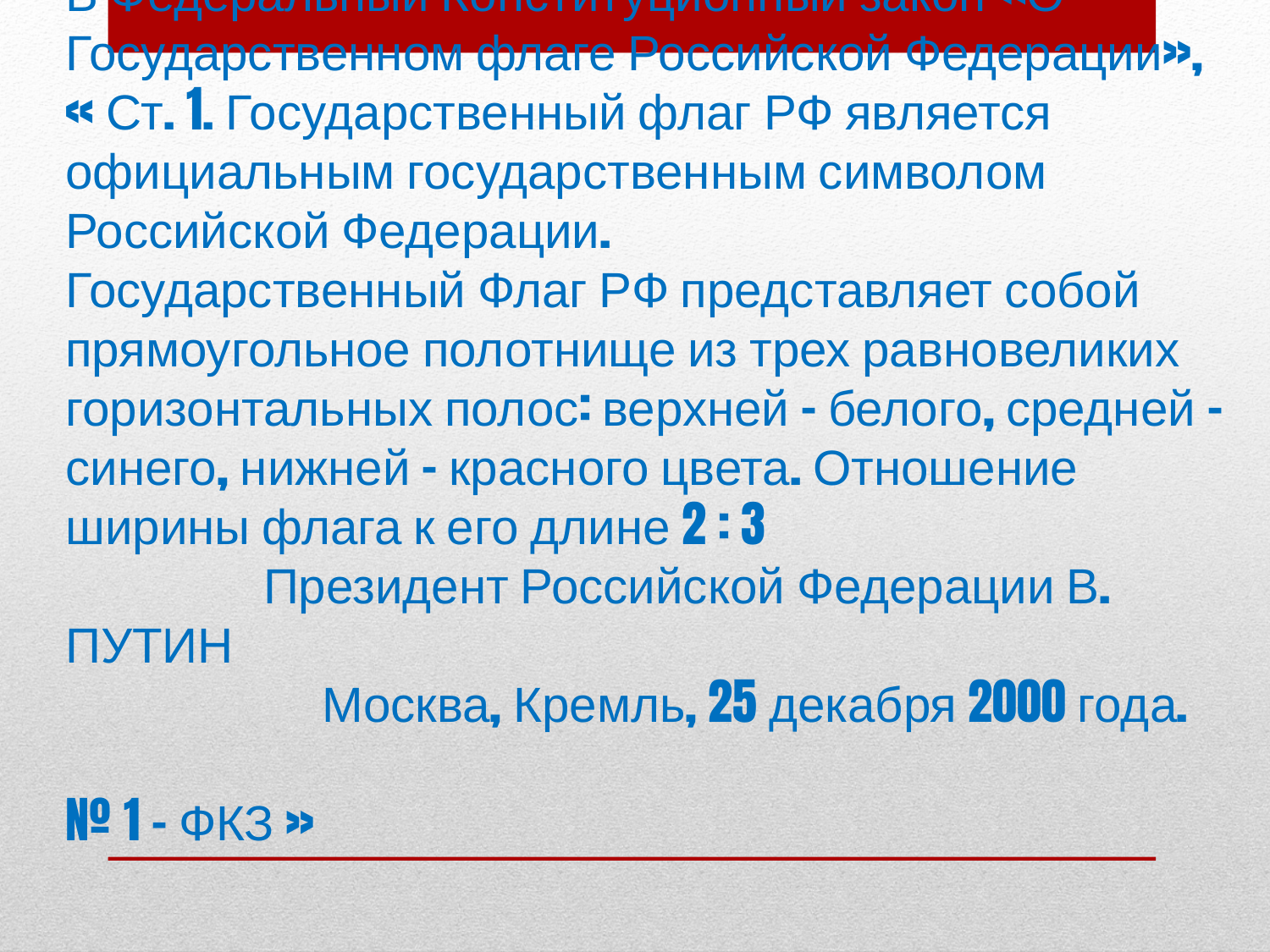

# В Федеральный Конституционный закон «О Государственном флаге Российской Федерации», « Ст. 1. Государственный флаг РФ является официальным государственным символом Российской Федерации. Государственный Флаг РФ представляет собой прямоугольное полотнище из трех равновеликих горизонтальных полос: верхней – белого, средней – синего, нижней – красного цвета. Отношение ширины флага к его длине 2 : 3 Президент Российской Федерации В. ПУТИН Москва, Кремль, 25 декабря 2000 года. № 1 – ФКЗ »